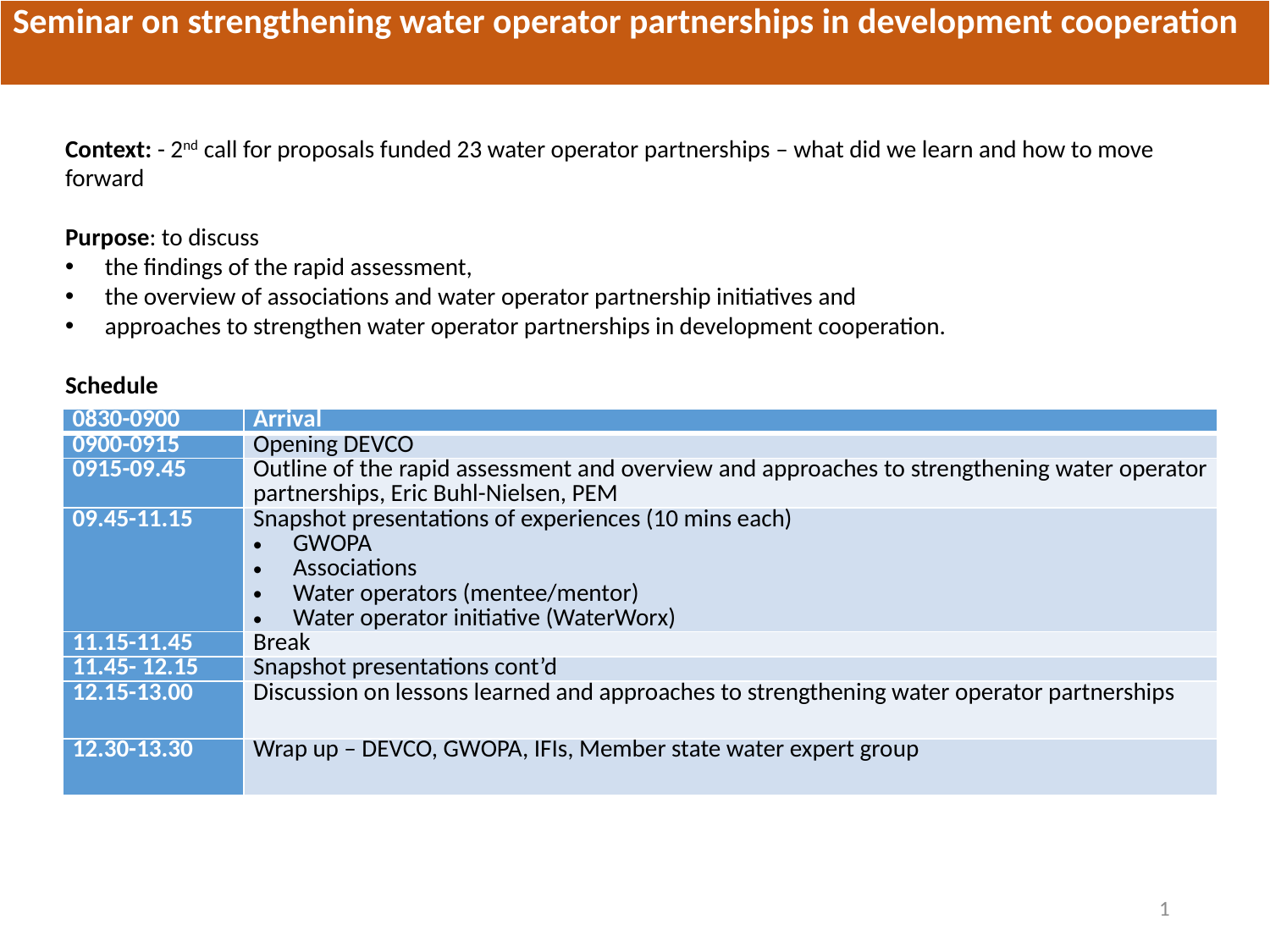

| Seminar on strengthening water operator partnerships in development cooperation |
| --- |
Context: - 2nd call for proposals funded 23 water operator partnerships – what did we learn and how to move forward

Purpose: to discuss
the findings of the rapid assessment,
the overview of associations and water operator partnership initiatives and
approaches to strengthen water operator partnerships in development cooperation.

Schedule
| 0830-0900 | Arrival |
| --- | --- |
| 0900-0915 | Opening DEVCO |
| 0915-09.45 | Outline of the rapid assessment and overview and approaches to strengthening water operator partnerships, Eric Buhl-Nielsen, PEM |
| 09.45-11.15 | Snapshot presentations of experiences (10 mins each) GWOPA Associations Water operators (mentee/mentor) Water operator initiative (WaterWorx) |
| 11.15-11.45 | Break |
| 11.45- 12.15 | Snapshot presentations cont’d |
| 12.15-13.00 | Discussion on lessons learned and approaches to strengthening water operator partnerships |
| 12.30-13.30 | Wrap up – DEVCO, GWOPA, IFIs, Member state water expert group |
1